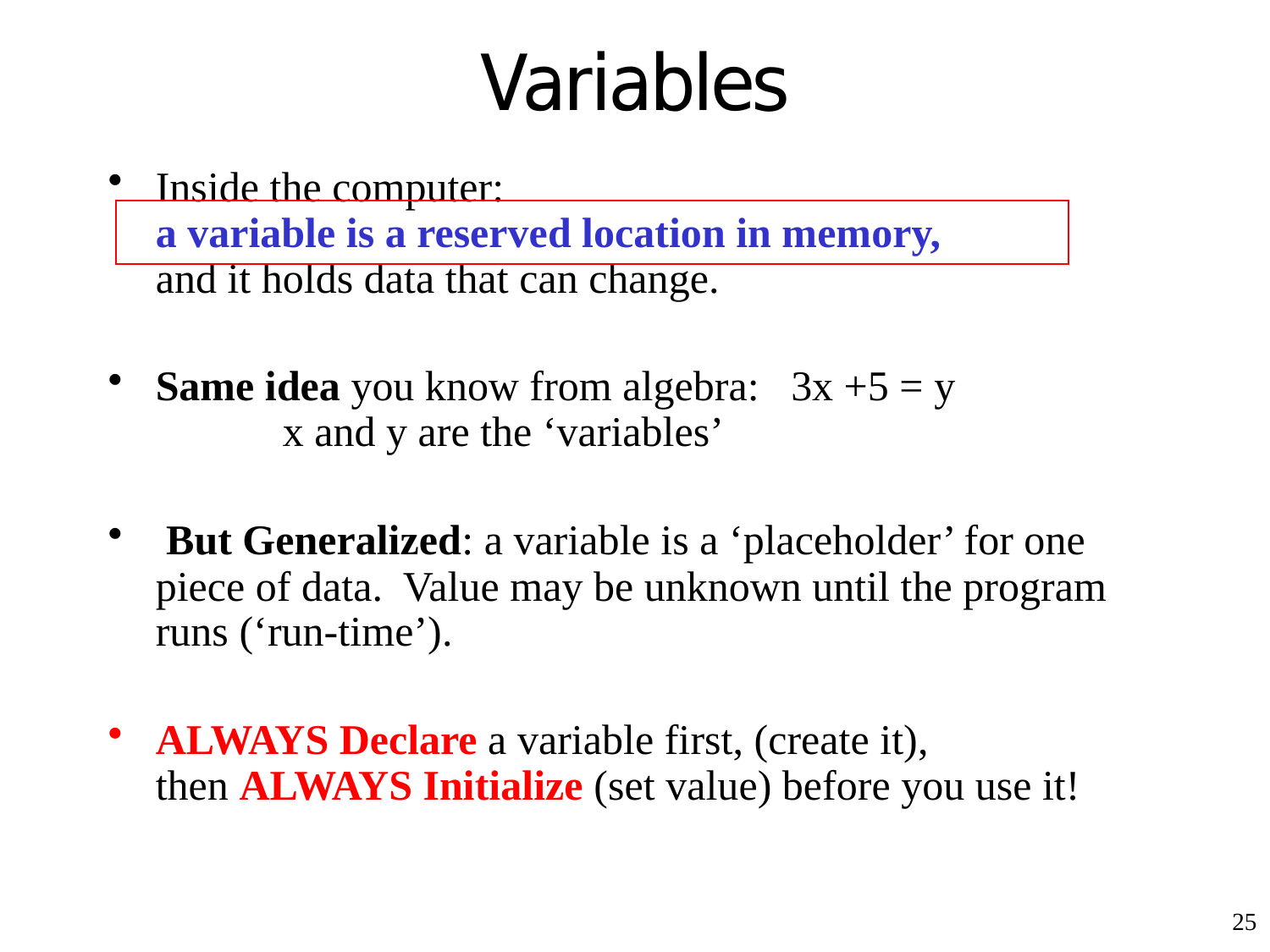

# Variables
Inside the computer:
a variable is a reserved location in memory,
and it holds data that can change.

Same idea you know from algebra:   3x +5 = y
	x and y are the ‘variables’

 But Generalized: a variable is a ‘placeholder’ for one piece of data.  Value may be unknown until the program runs (‘run-time’).

ALWAYS Declare a variable first, (create it),
then ALWAYS Initialize (set value) before you use it!

25